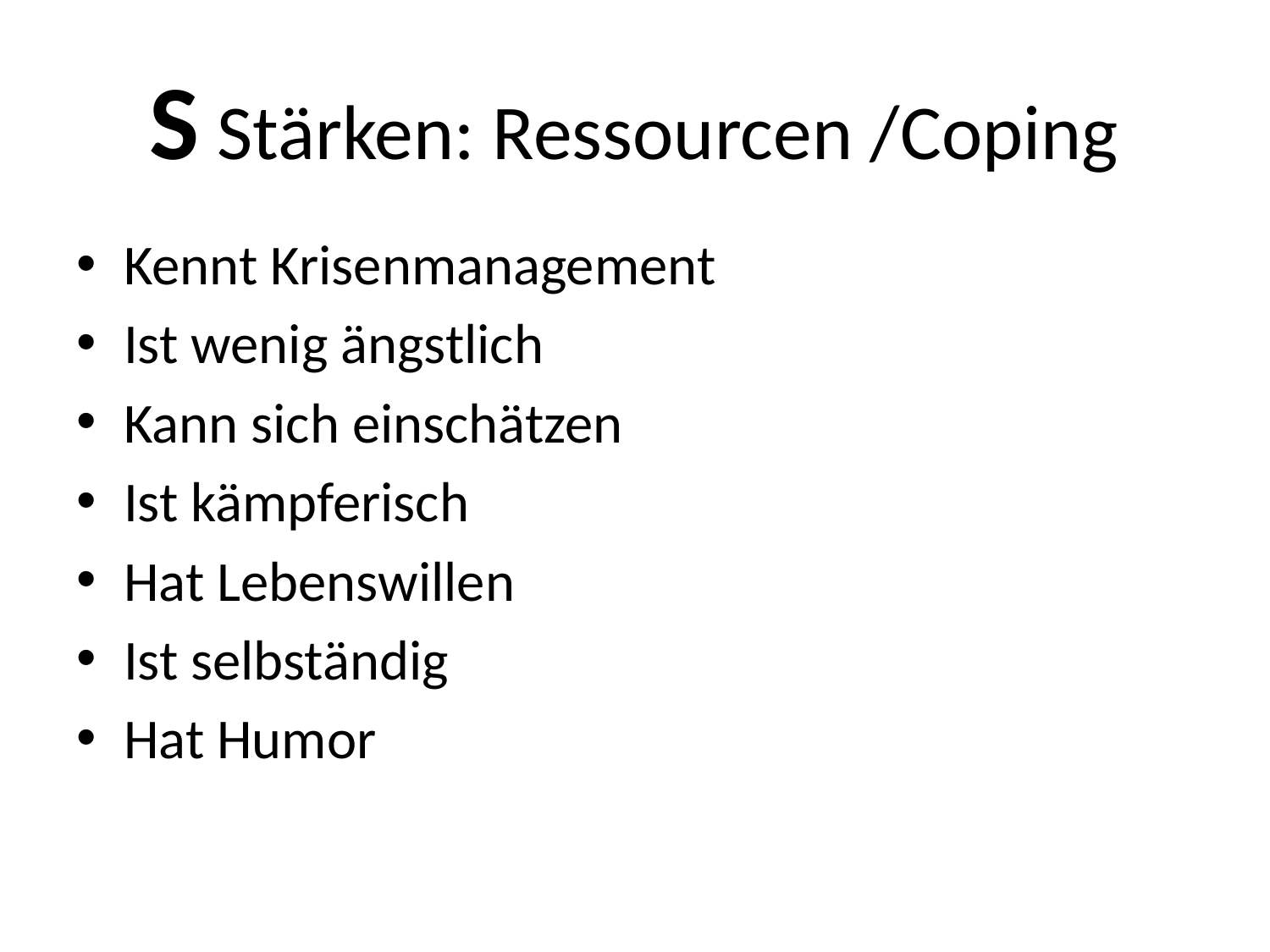

# S Stärken: Ressourcen /Coping
Kennt Krisenmanagement
Ist wenig ängstlich
Kann sich einschätzen
Ist kämpferisch
Hat Lebenswillen
Ist selbständig
Hat Humor